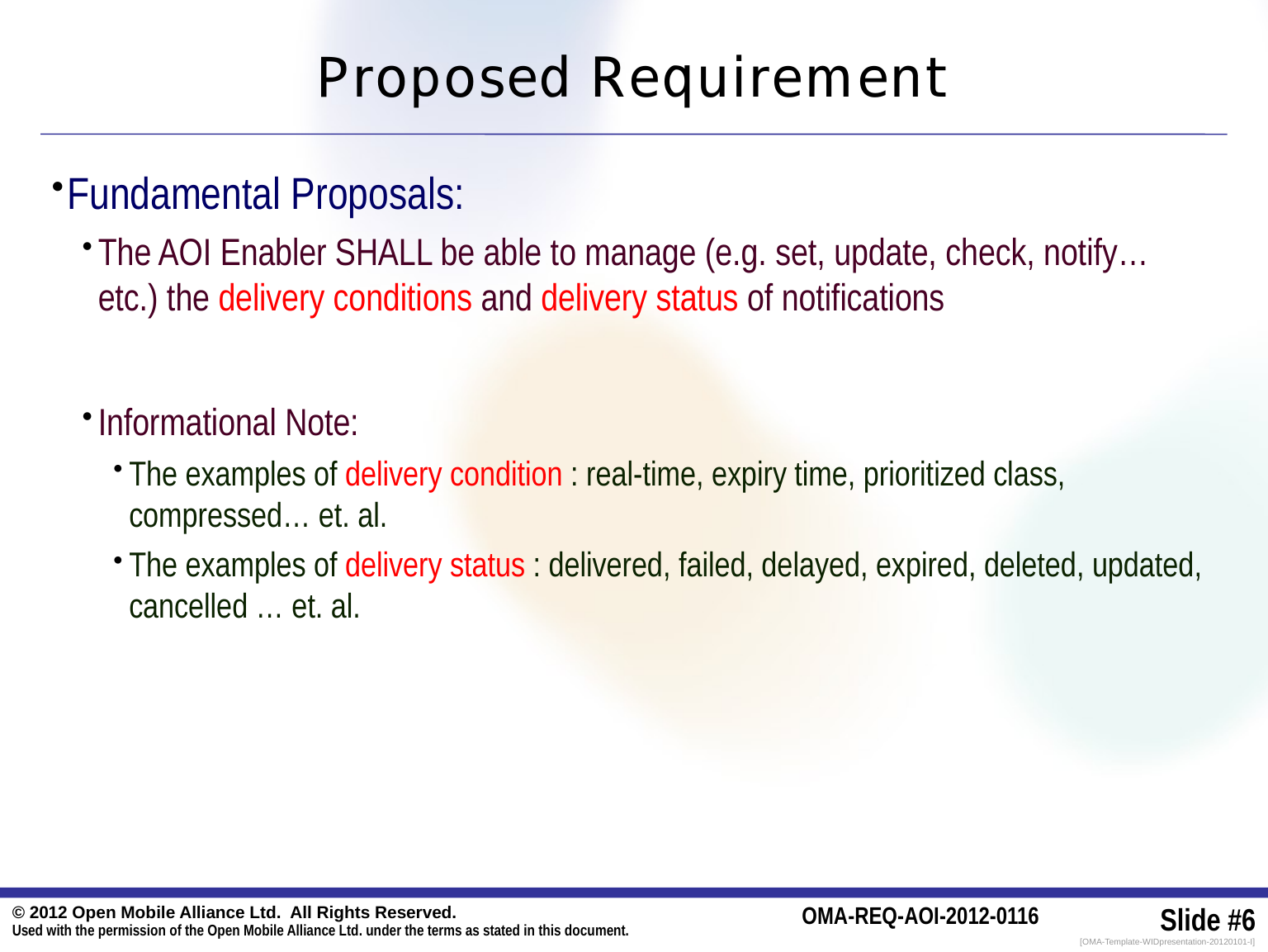

# Proposed Requirement
Fundamental Proposals:
The AOI Enabler SHALL be able to manage (e.g. set, update, check, notify… etc.) the delivery conditions and delivery status of notifications

Informational Note:
The examples of delivery condition : real-time, expiry time, prioritized class, compressed… et. al.
The examples of delivery status : delivered, failed, delayed, expired, deleted, updated, cancelled … et. al.